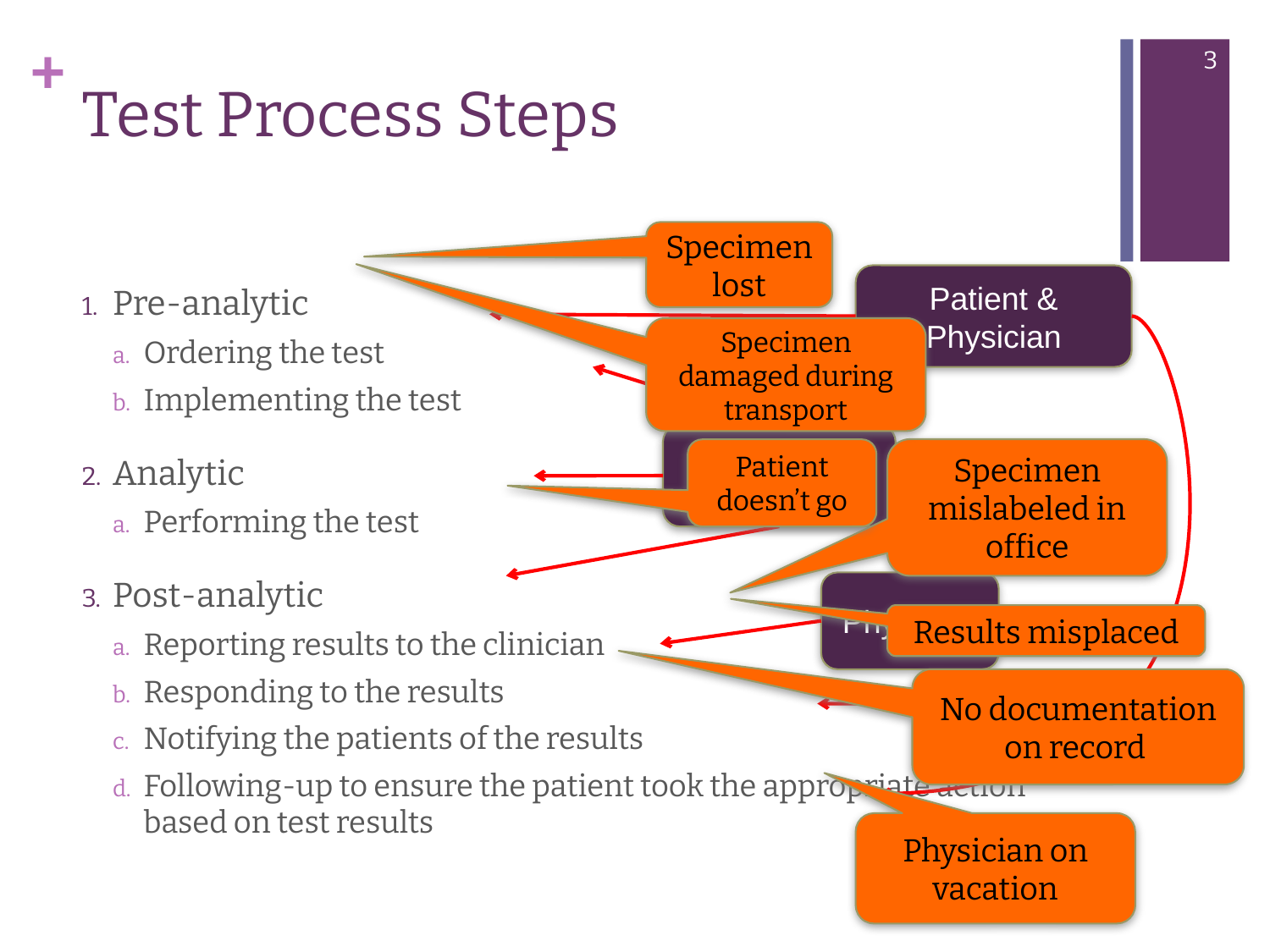

3
# Test Process Steps
Specimen lost
Patient & Physician
Pre-analytic
Ordering the test
Implementing the test
Analytic
Performing the test
Post-analytic
Reporting results to the clinician
Responding to the results
Notifying the patients of the results
Following-up to ensure the patient took the appropriate action based on test results
Specimen damaged during transport
Lab technician
Specimen mislabeled in office
Patient doesn’t go
Physician
Results misplaced
No documentation on record
Nurse
Physician on vacation